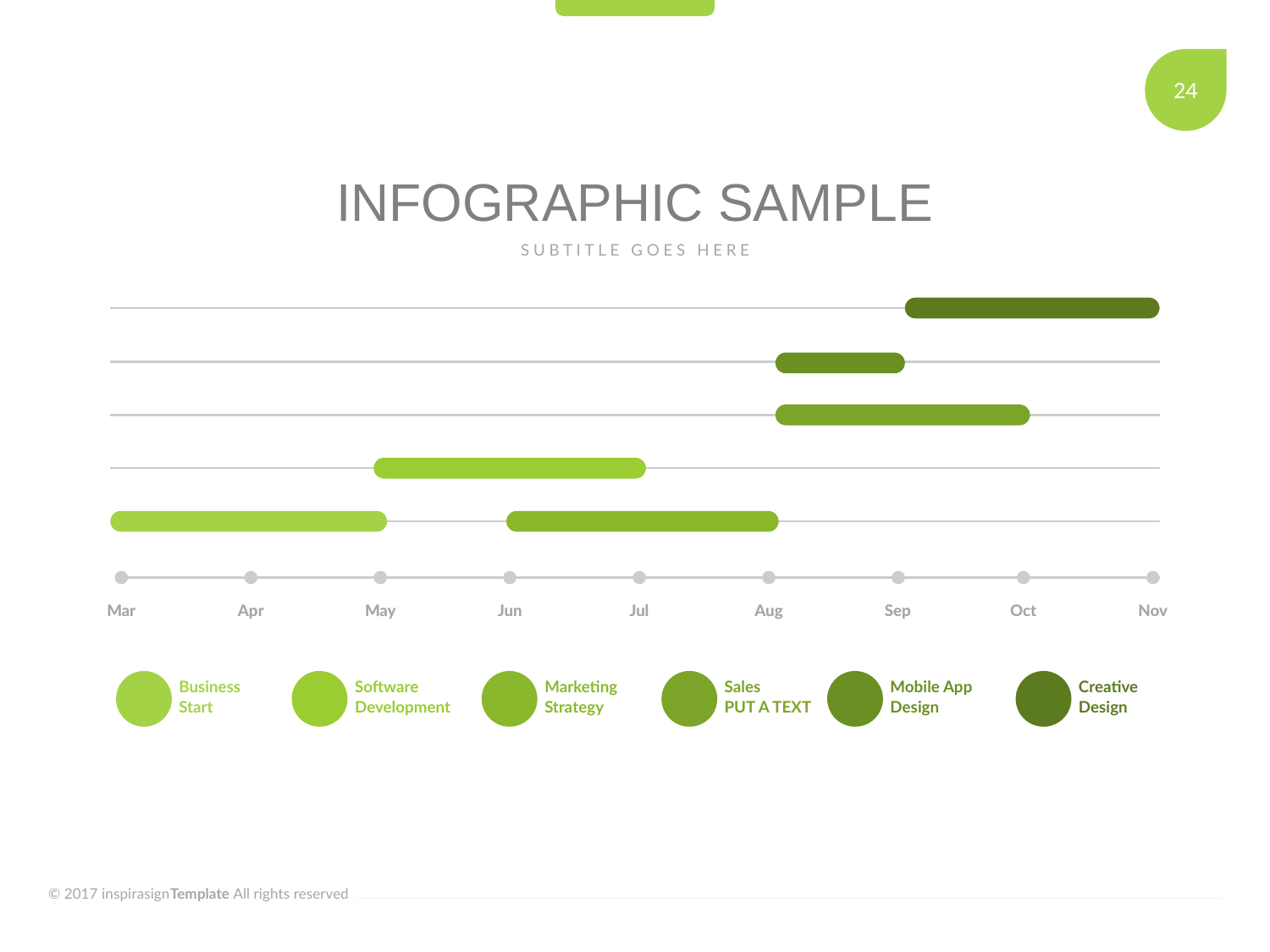

INFOGRAPHIC SAMPLE
SUBTITLE GOES HERE

Mar
Apr
May
Jun
Jul
Aug
Sep
Oct
Nov

Business
Start

Software
Development

Marketing
Strategy

Sales
PUT A TEXT

Mobile App
Design

Creative
Design